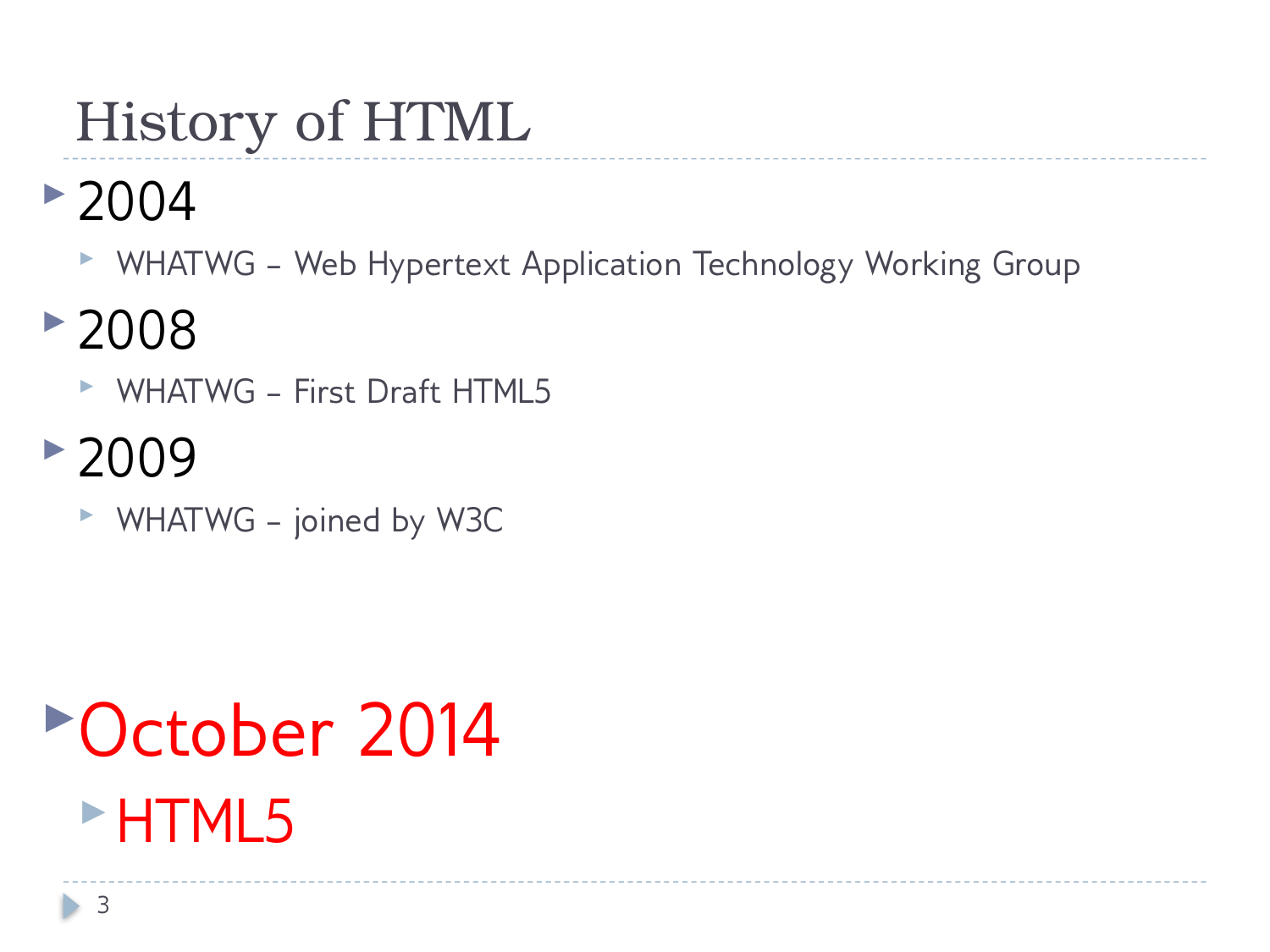

# History of HTML
2004
WHATWG – Web Hypertext Application Technology Working Group
2008
WHATWG – First Draft HTML5
2009
WHATWG – joined by W3C

October 2014
HTML5

3